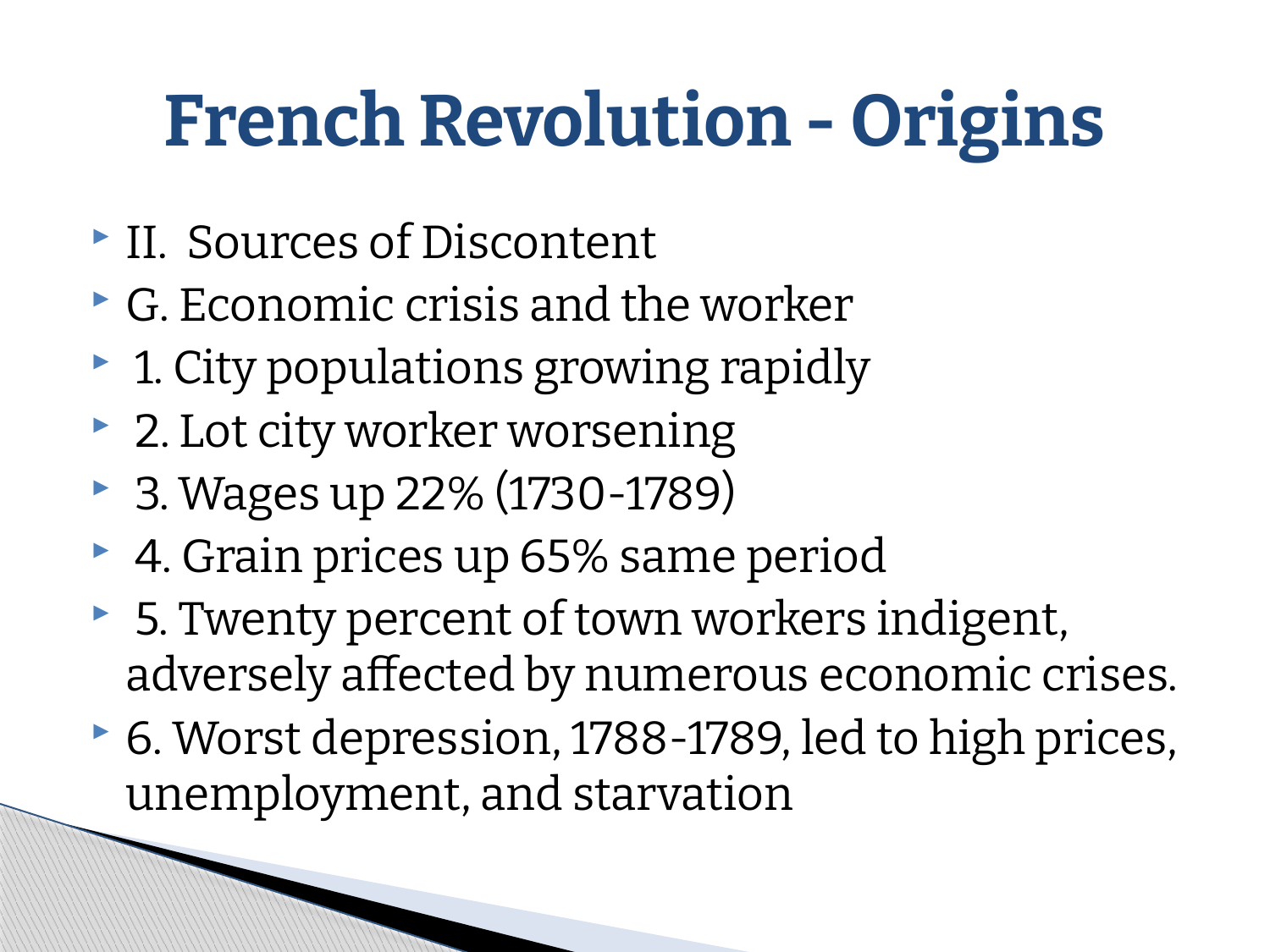

# French Revolution - Origins
II.  Sources of Discontent
G. Economic crisis and the worker
 1. City populations growing rapidly
 2. Lot city worker worsening
 3. Wages up 22% (1730-1789)
 4. Grain prices up 65% same period
 5. Twenty percent of town workers indigent, adversely affected by numerous economic crises.
6. Worst depression, 1788-1789, led to high prices, unemployment, and starvation